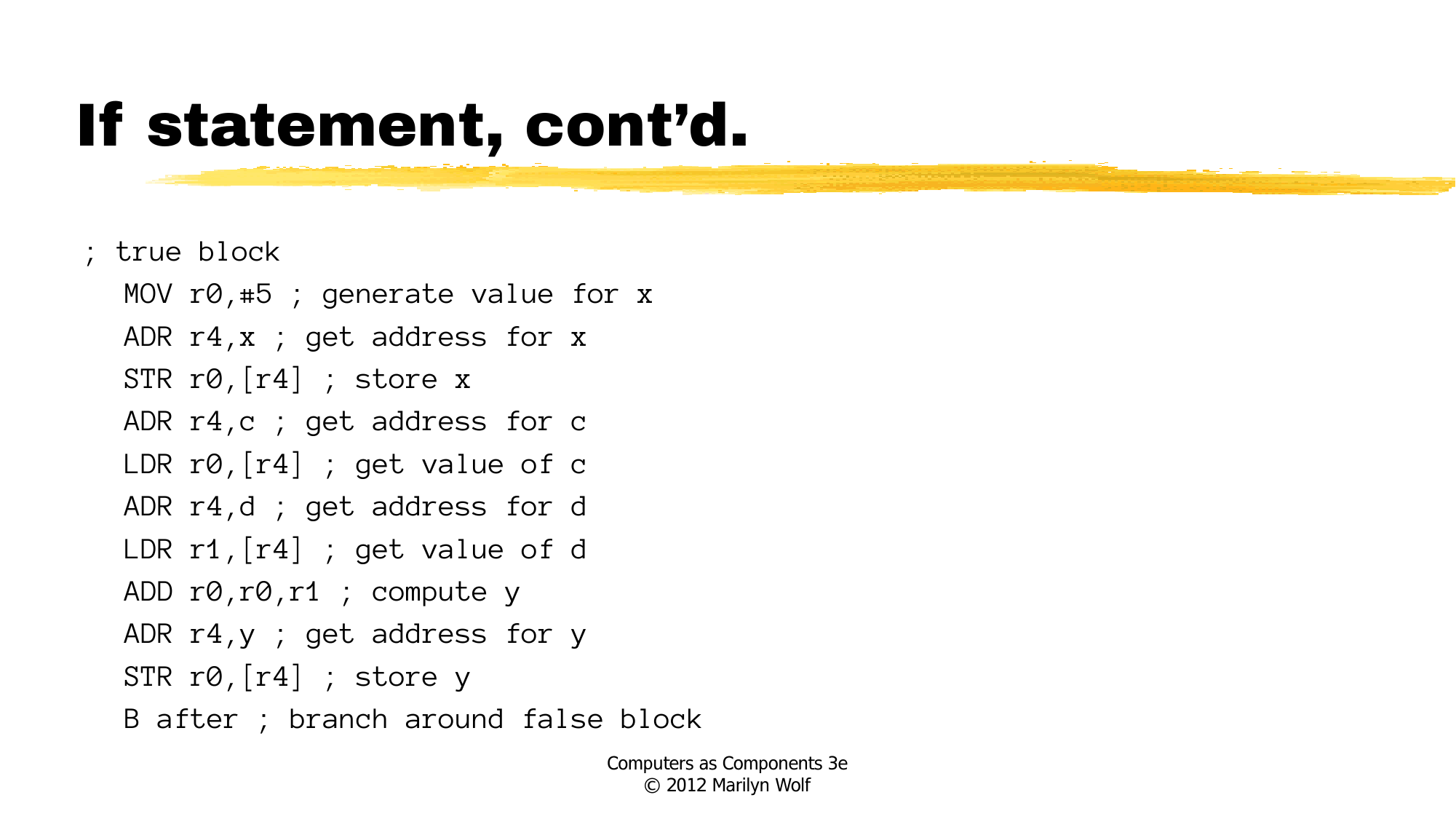

# If statement, cont’d.
; true block
	MOV r0,#5 ; generate value for x
	ADR r4,x ; get address for x
	STR r0,[r4] ; store x
	ADR r4,c ; get address for c
	LDR r0,[r4] ; get value of c
	ADR r4,d ; get address for d
	LDR r1,[r4] ; get value of d
	ADD r0,r0,r1 ; compute y
	ADR r4,y ; get address for y
	STR r0,[r4] ; store y
	B after ; branch around false block